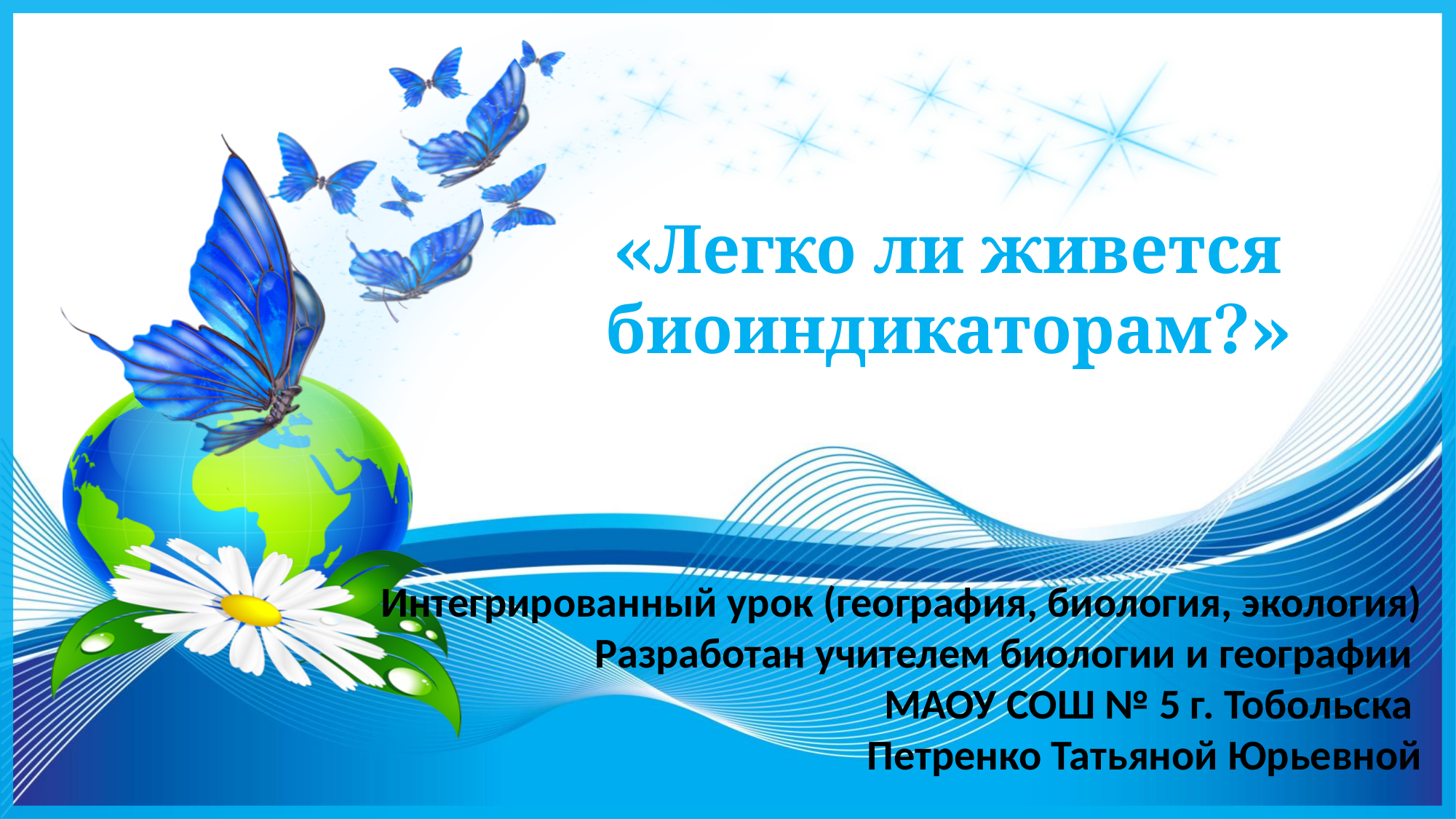

# «Легко ли живется биоиндикаторам?»
Интегрированный урок (география, биология, экология)
Разработан учителем биологии и географии
МАОУ СОШ № 5 г. Тобольска
Петренко Татьяной Юрьевной